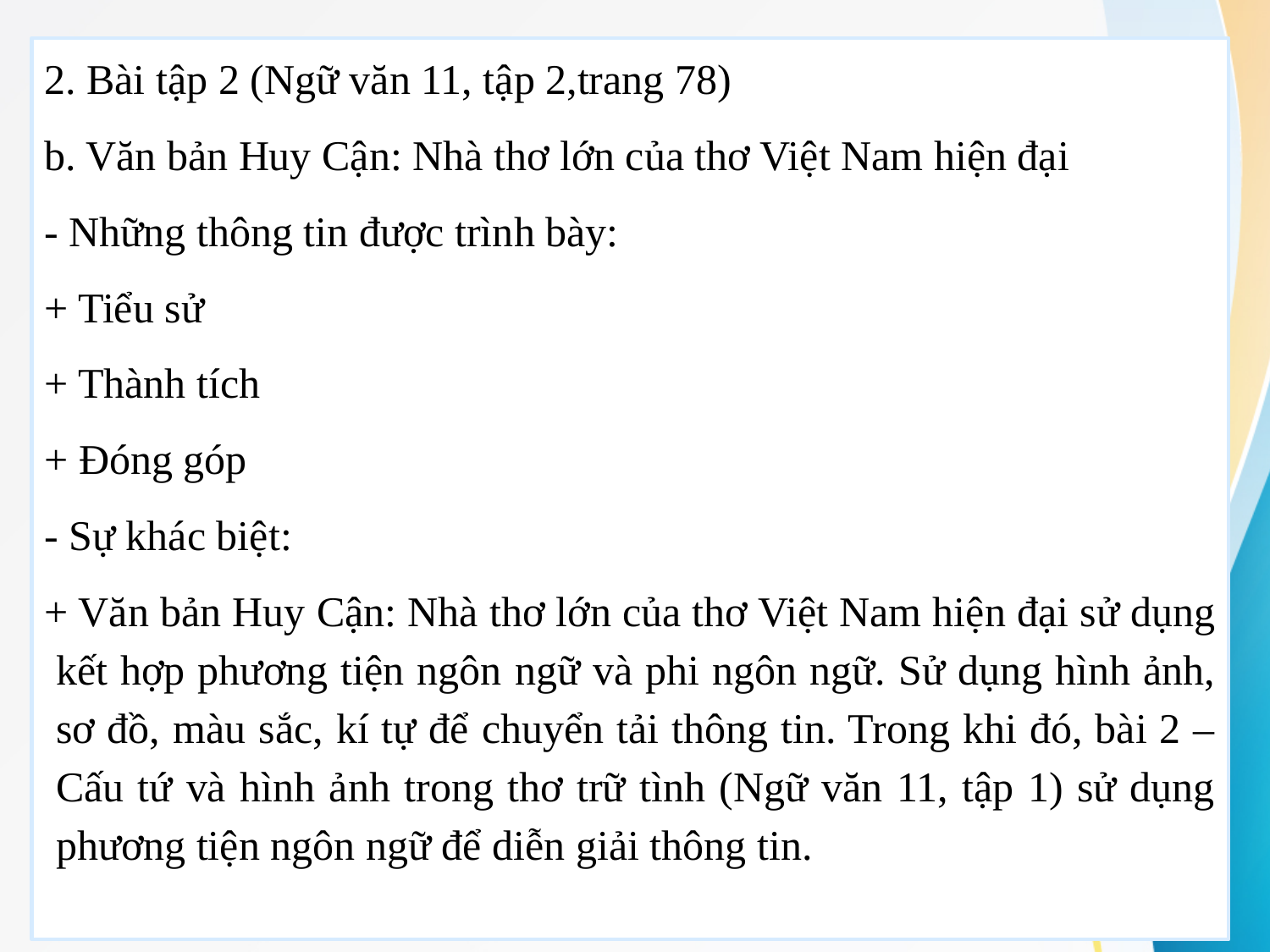

2. Bài tập 2 (Ngữ văn 11, tập 2,trang 78)
b. Văn bản Huy Cận: Nhà thơ lớn của thơ Việt Nam hiện đại
- Những thông tin được trình bày:
+ Tiểu sử
+ Thành tích
+ Đóng góp
- Sự khác biệt:
+ Văn bản Huy Cận: Nhà thơ lớn của thơ Việt Nam hiện đại sử dụng kết hợp phương tiện ngôn ngữ và phi ngôn ngữ. Sử dụng hình ảnh, sơ đồ, màu sắc, kí tự để chuyển tải thông tin. Trong khi đó, bài 2 – Cấu tứ và hình ảnh trong thơ trữ tình (Ngữ văn 11, tập 1) sử dụng phương tiện ngôn ngữ để diễn giải thông tin.